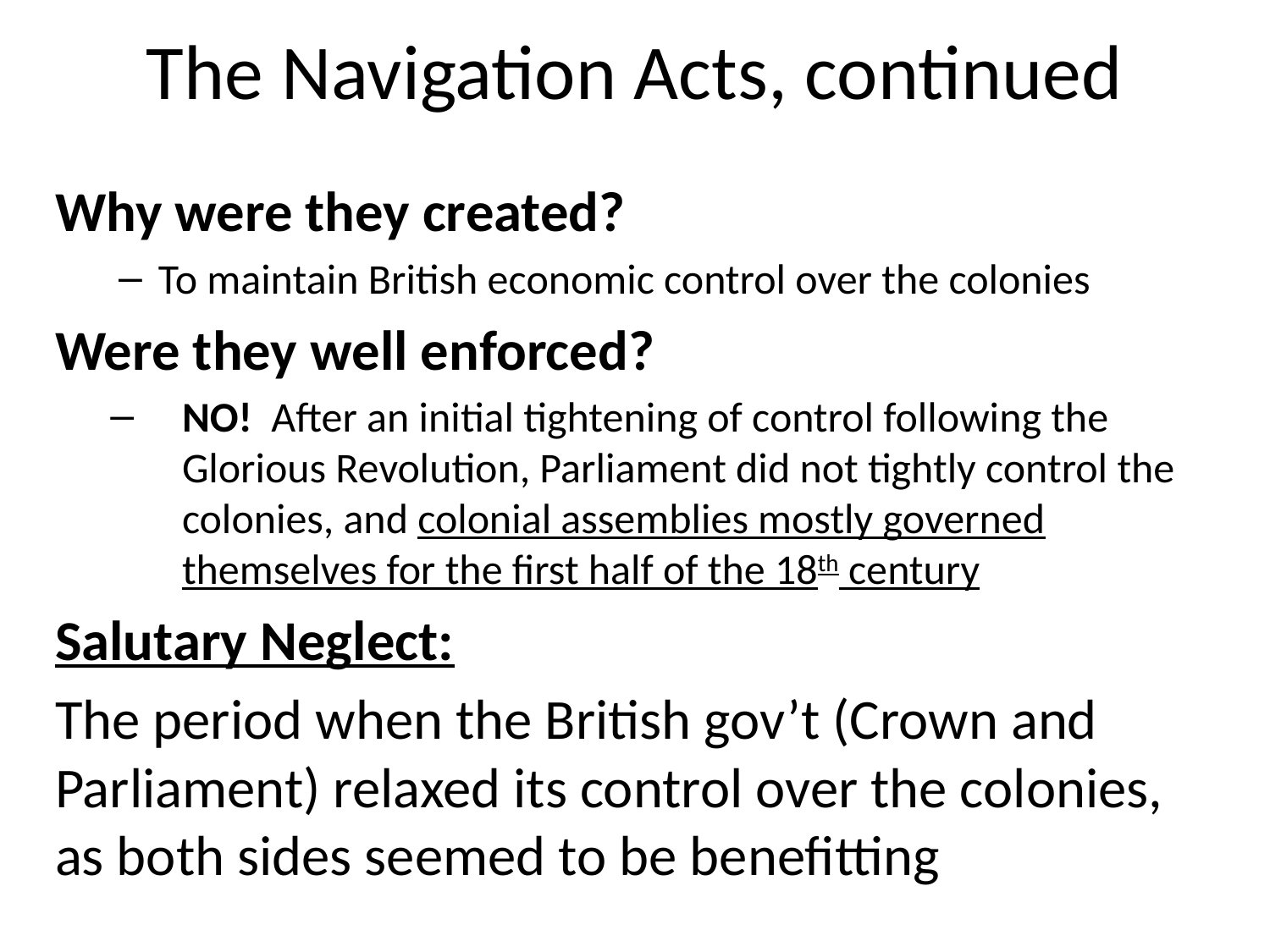

# The Navigation Acts, continued
Why were they created?
To maintain British economic control over the colonies
Were they well enforced?
NO!  After an initial tightening of control following the Glorious Revolution, Parliament did not tightly control the colonies, and colonial assemblies mostly governed themselves for the first half of the 18th century
Salutary Neglect:
The period when the British gov’t (Crown and Parliament) relaxed its control over the colonies, as both sides seemed to be benefitting